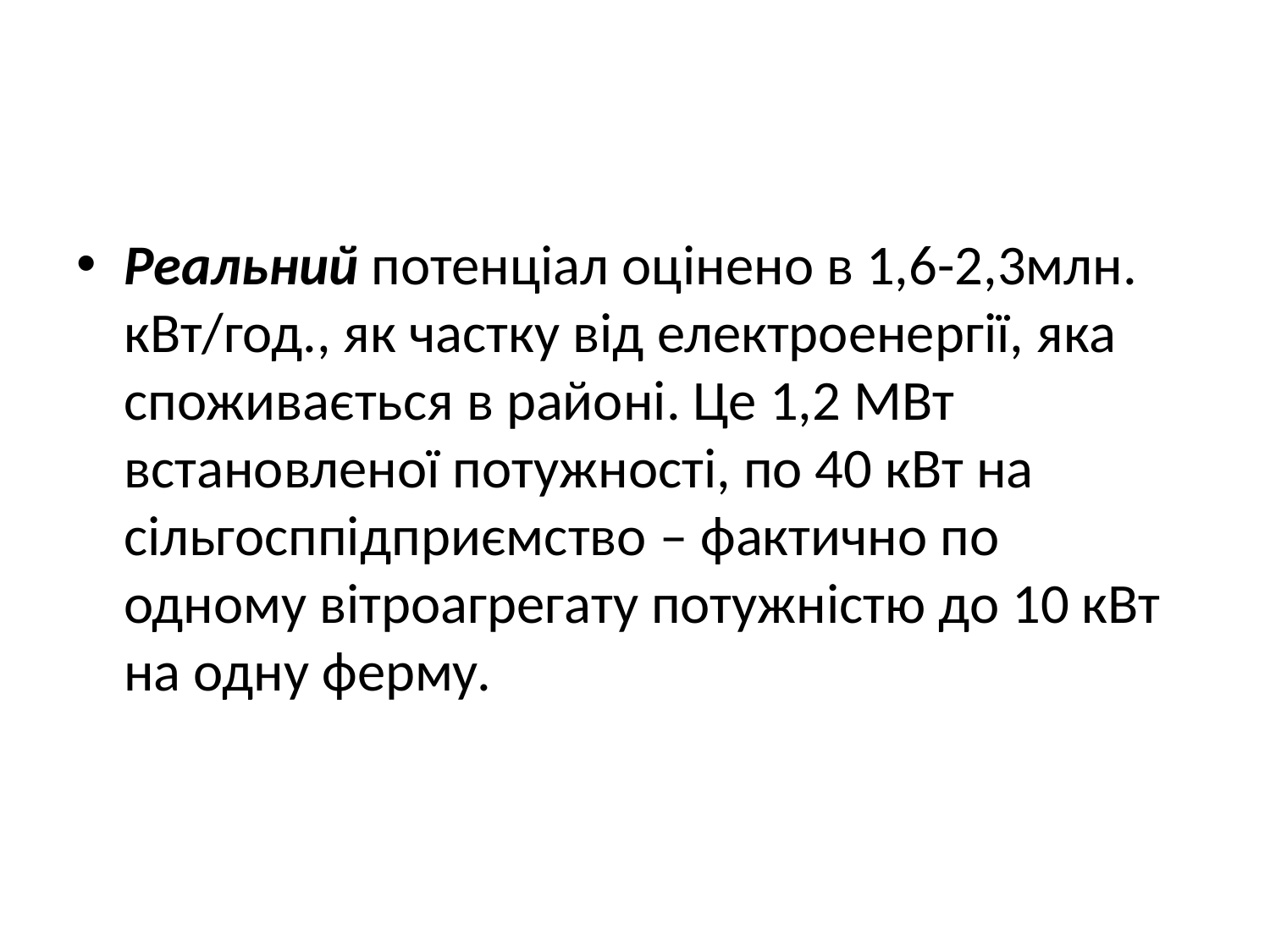

#
Реальний потенціал оцінено в 1,6-2,3млн. кВт/год., як частку від електроенергії, яка споживається в районі. Це 1,2 МВт встановленої потужності, по 40 кВт на сільгосппідприємство – фактично по одному вітроагрегату потужністю до 10 кВт на одну ферму.